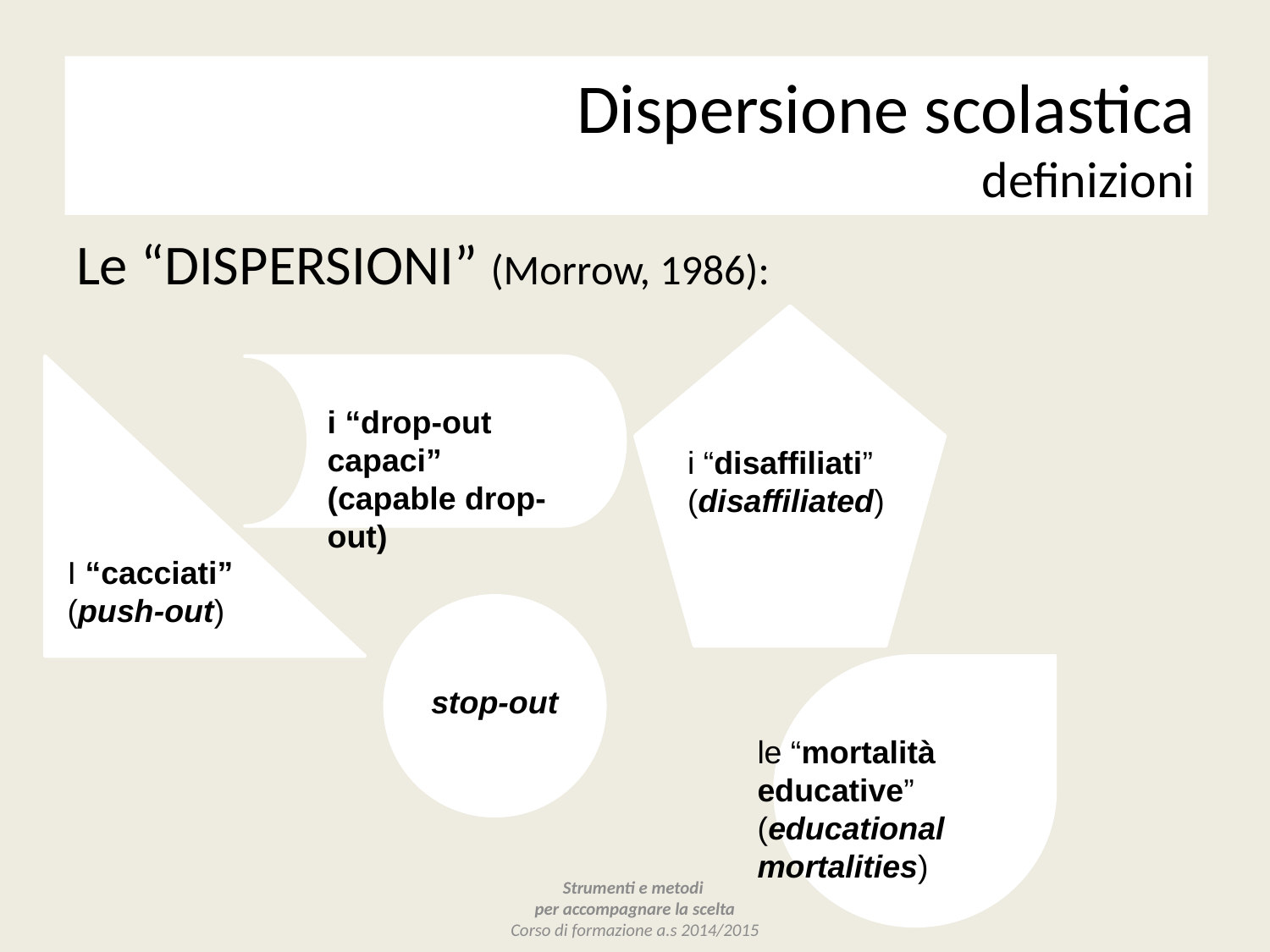

# Dispersione scolastica definizioni
Le “DISPERSIONI” (Morrow, 1986):

i “drop-out capaci” (capable drop-out)
i “disaffiliati” (disaffiliated)
I “cacciati” (push-out)

stop-out
le “mortalità educative” (educational mortalities)
Strumenti e metodi
per accompagnare la scelta
Corso di formazione a.s 2014/2015